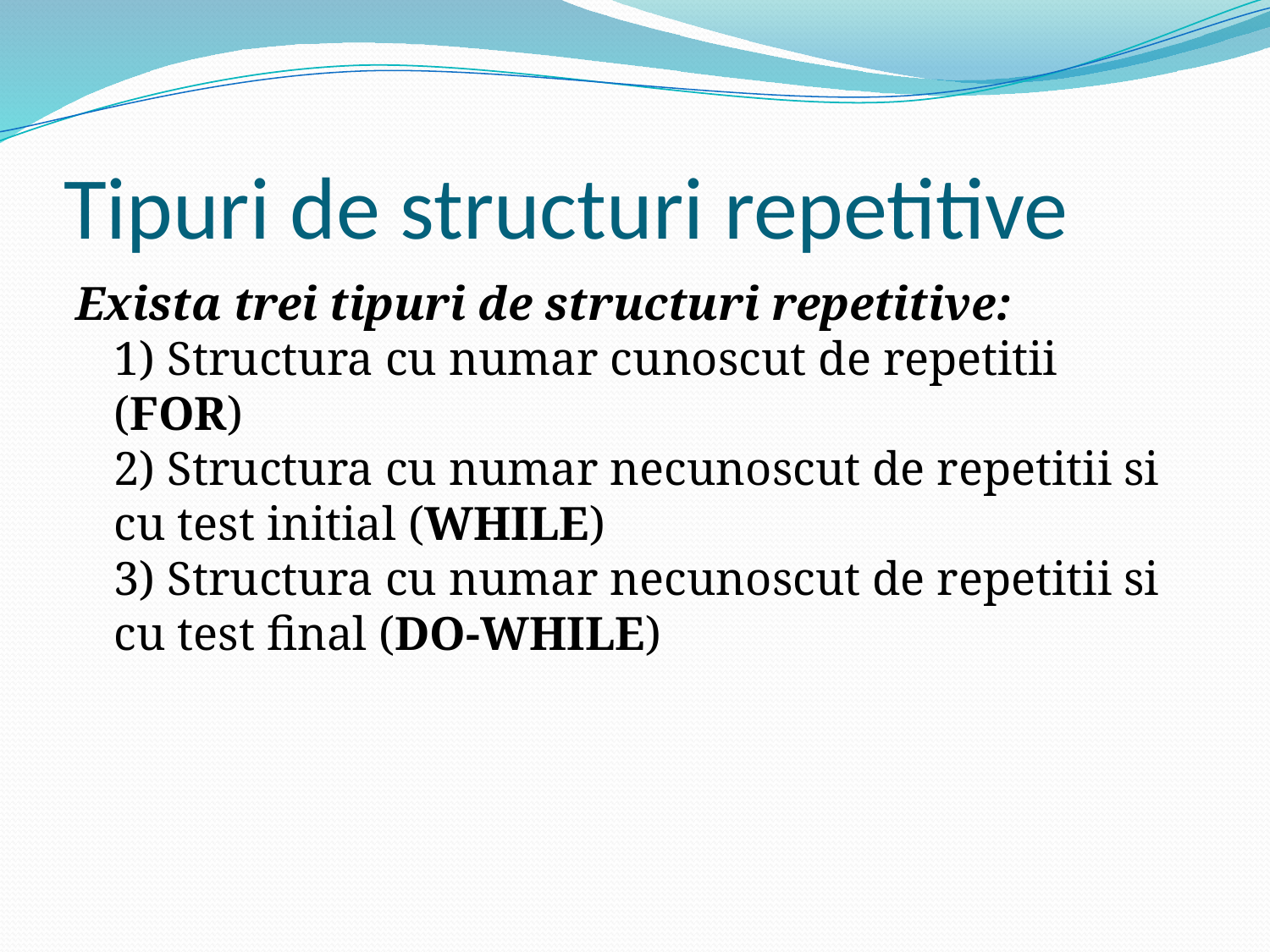

# Tipuri de structuri repetitive
Exista trei tipuri de structuri repetitive:
1) Structura cu numar cunoscut de repetitii (FOR)
2) Structura cu numar necunoscut de repetitii si cu test initial (WHILE)
3) Structura cu numar necunoscut de repetitii si cu test final (DO-WHILE)